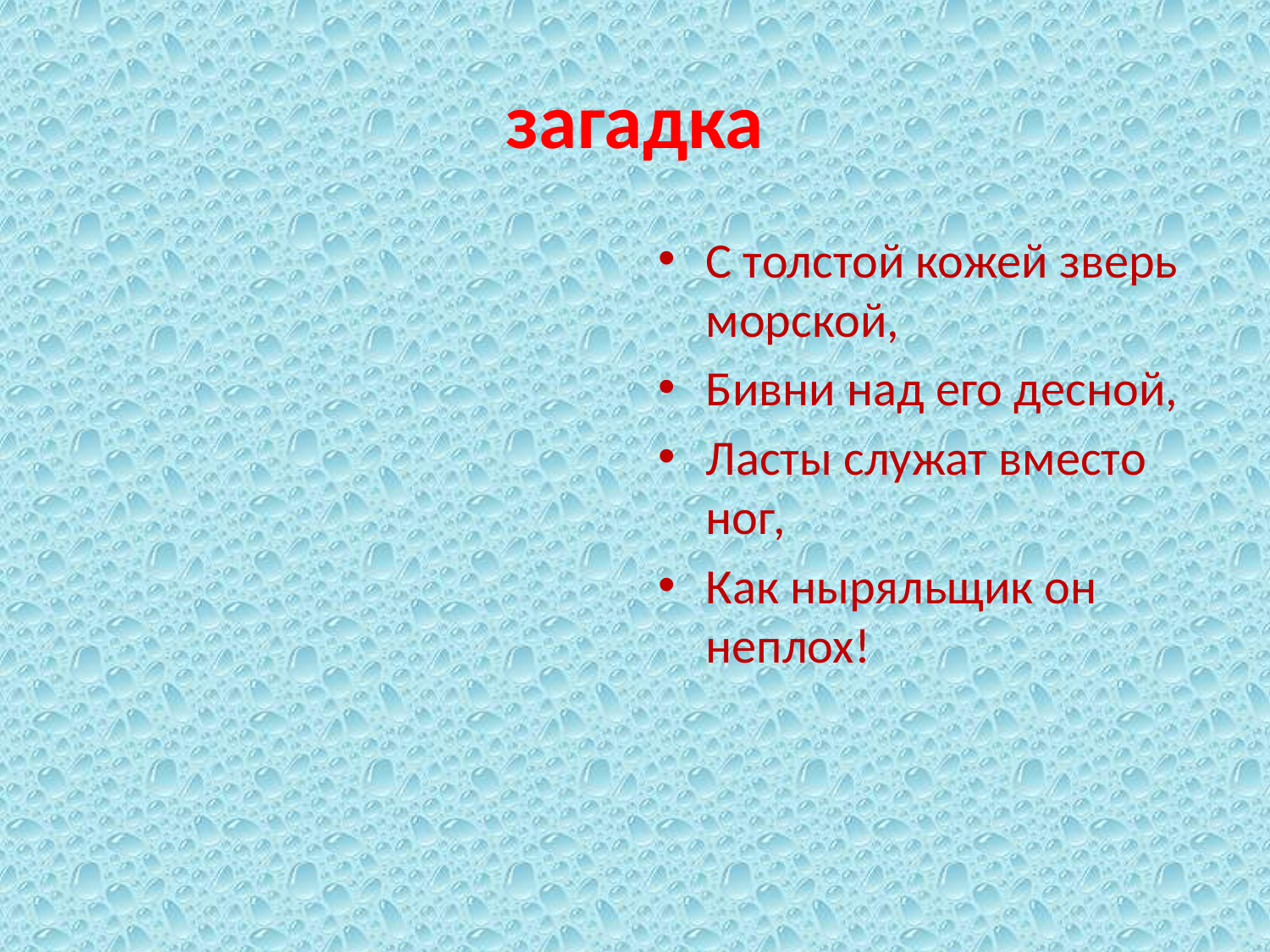

# загадка

С толстой кожей зверь морской,
Бивни над его десной,
Ласты служат вместо ног,
Как ныряльщик он неплох!